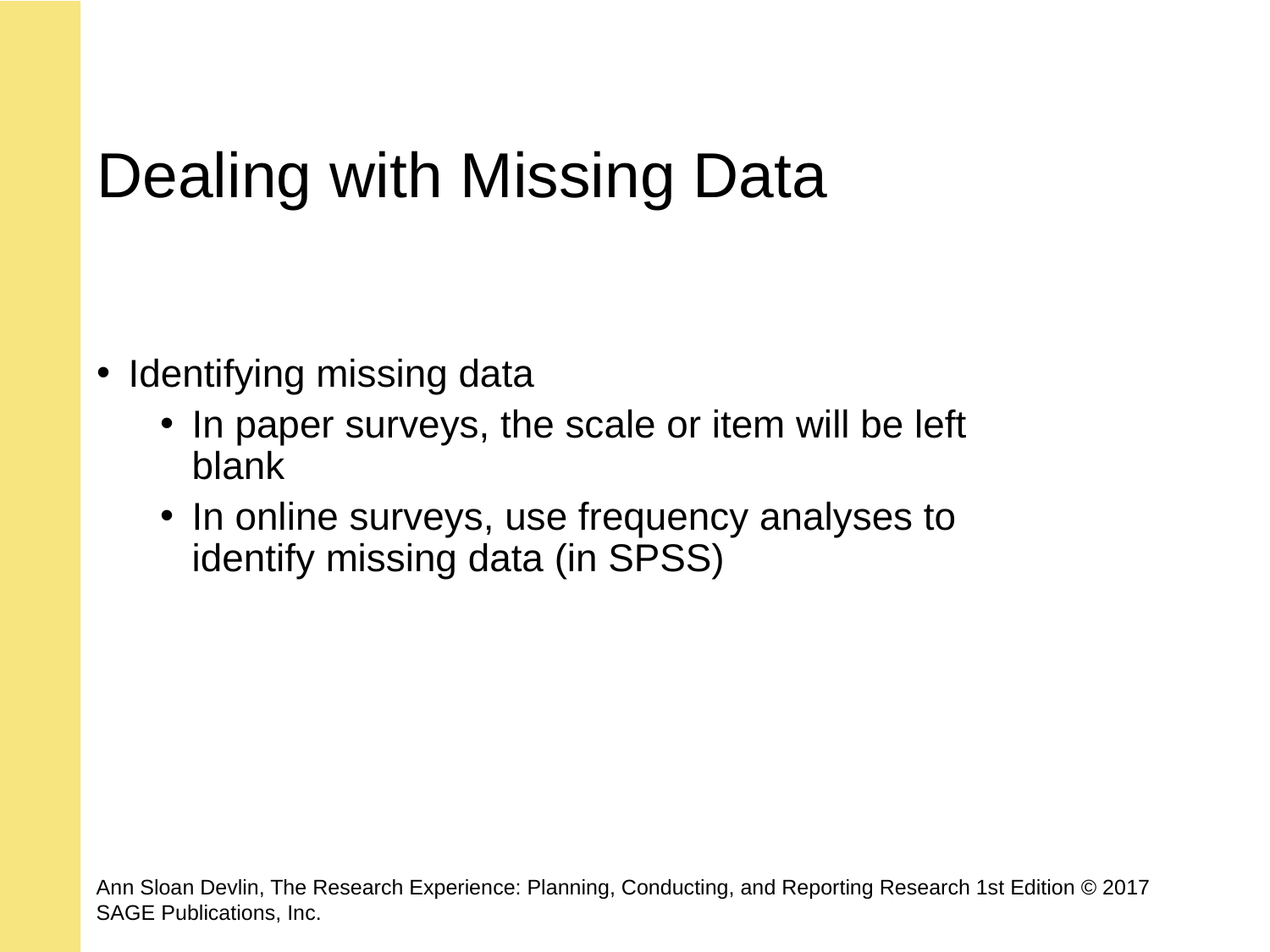

# Dealing with Missing Data
Identifying missing data
In paper surveys, the scale or item will be left blank
In online surveys, use frequency analyses to identify missing data (in SPSS)